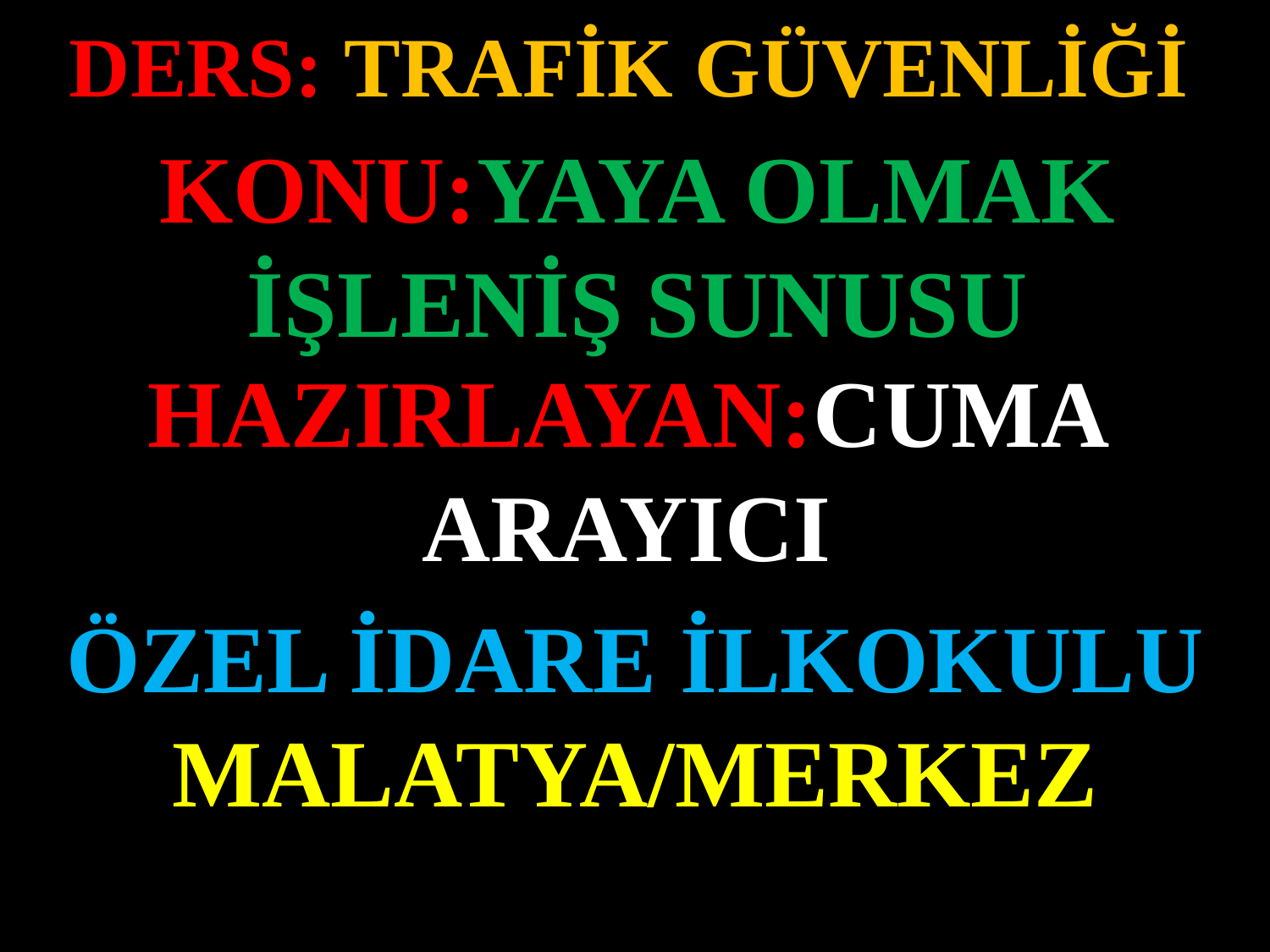

DERS: TRAFİK GÜVENLİĞİ
KONU:YAYA OLMAK İŞLENİŞ SUNUSU
#
HAZIRLAYAN:CUMA ARAYICI
ÖZEL İDARE İLKOKULU MALATYA/MERKEZ
https://www.sorubak.com/